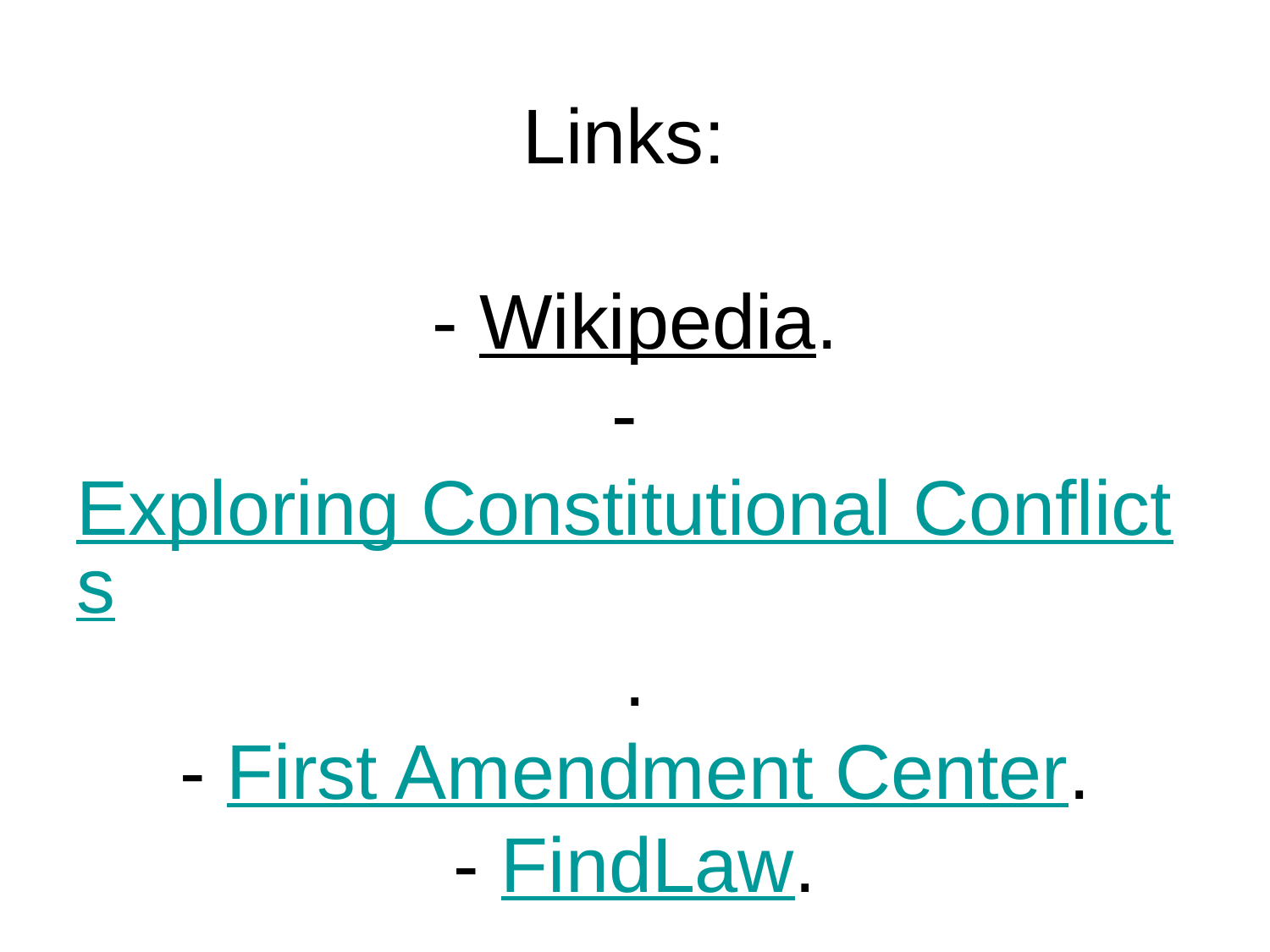

# Links: - Wikipedia. - Exploring Constitutional Conflicts. - First Amendment Center. - FindLaw.